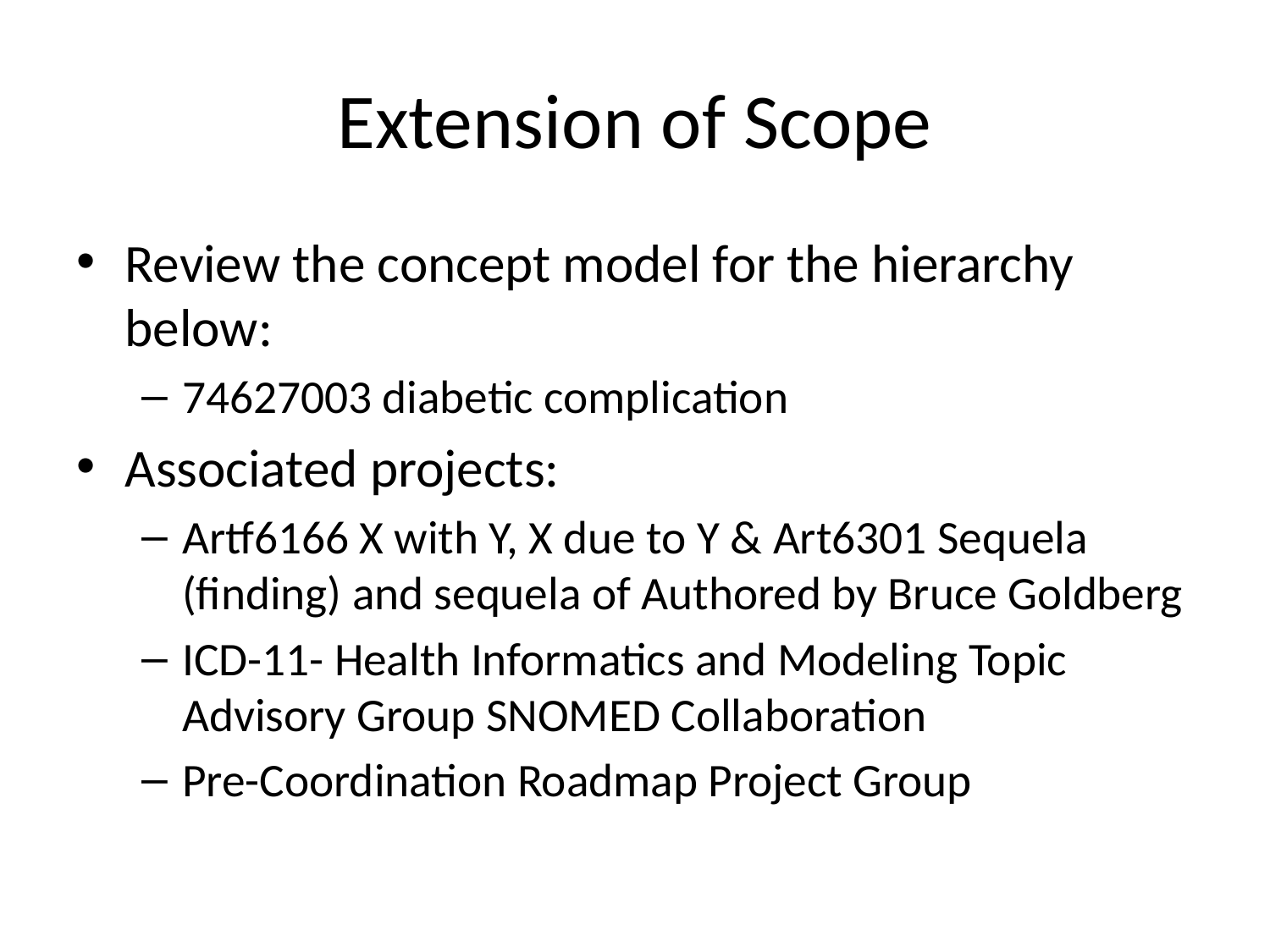

# Extension of Scope
Review the concept model for the hierarchy below:
74627003 diabetic complication
Associated projects:
Artf6166 X with Y, X due to Y & Art6301 Sequela (finding) and sequela of Authored by Bruce Goldberg
ICD-11- Health Informatics and Modeling Topic Advisory Group SNOMED Collaboration
Pre-Coordination Roadmap Project Group